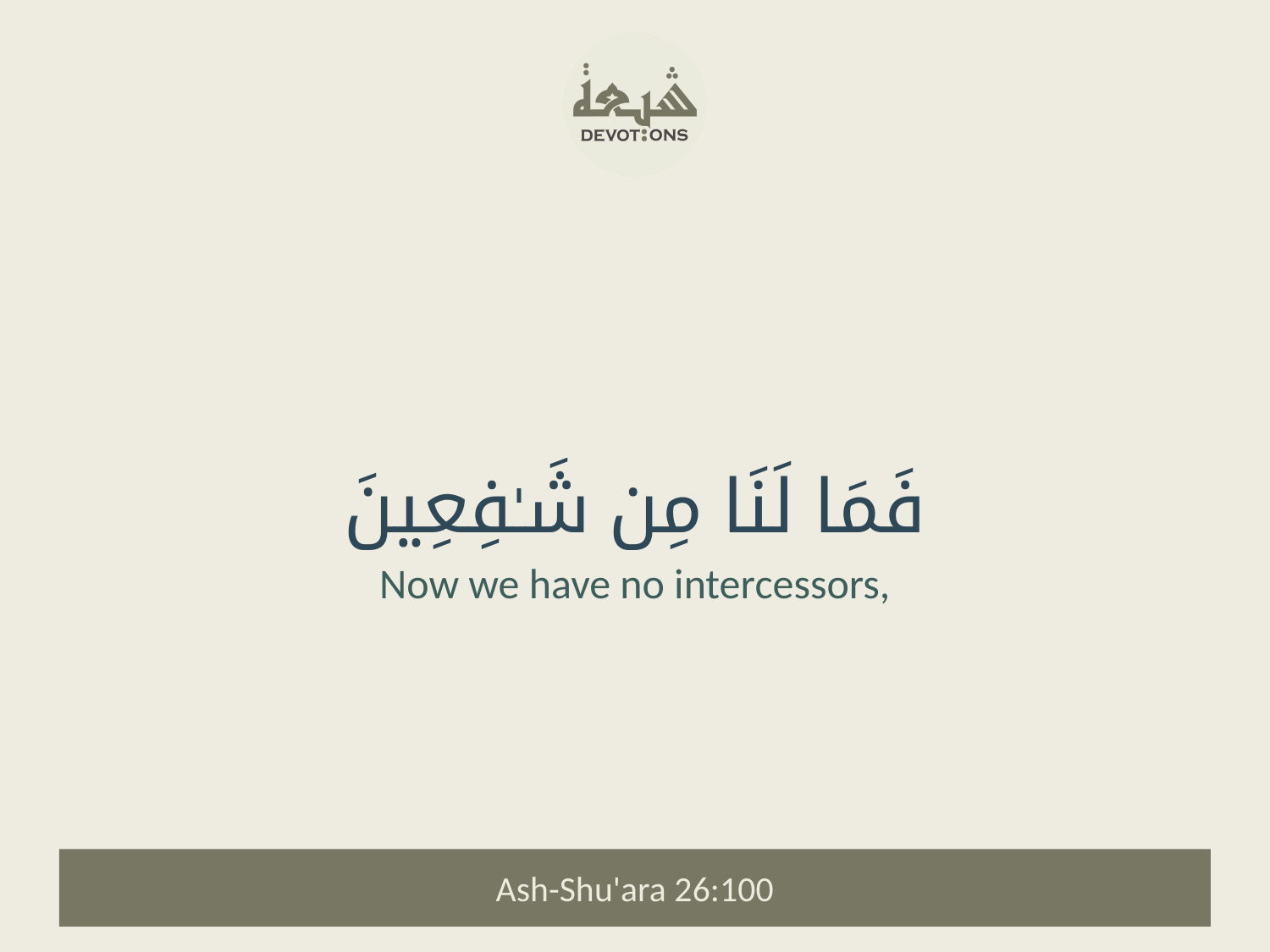

فَمَا لَنَا مِن شَـٰفِعِينَ
Now we have no intercessors,
Ash-Shu'ara 26:100